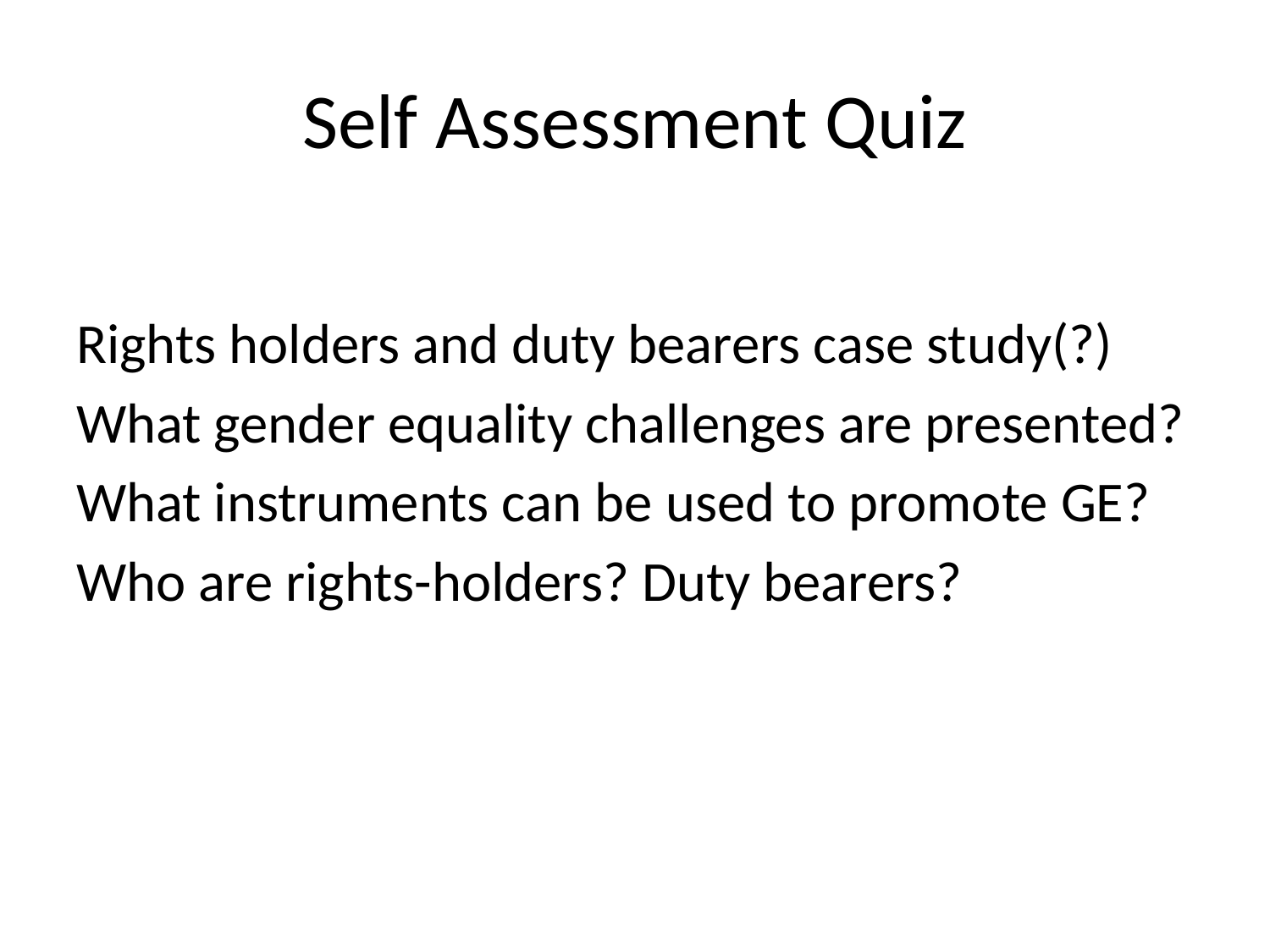

# Self Assessment Quiz

Rights holders and duty bearers case study(?)
What gender equality challenges are presented?
What instruments can be used to promote GE?
Who are rights-holders? Duty bearers?